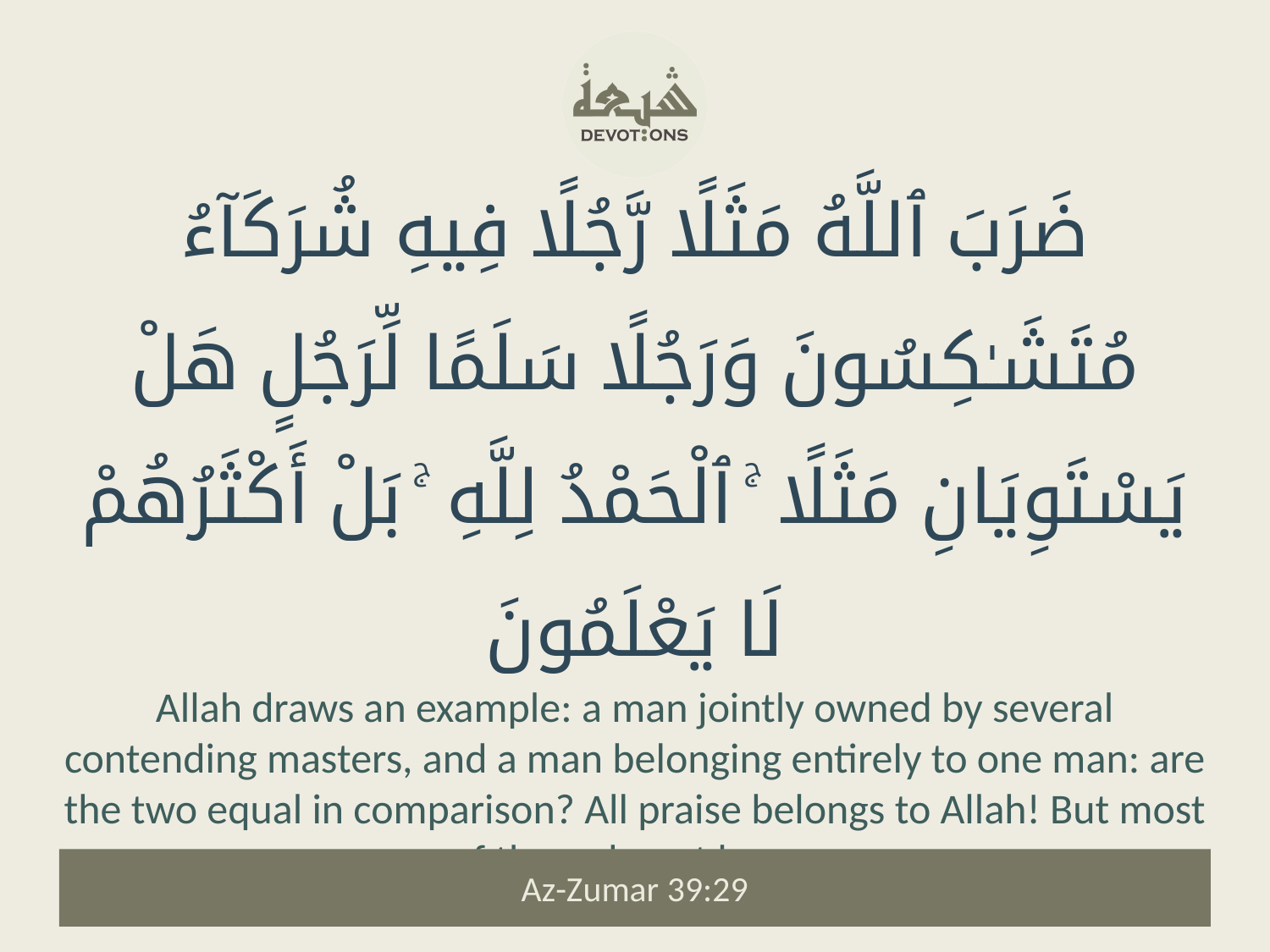

ضَرَبَ ٱللَّهُ مَثَلًا رَّجُلًا فِيهِ شُرَكَآءُ مُتَشَـٰكِسُونَ وَرَجُلًا سَلَمًا لِّرَجُلٍ هَلْ يَسْتَوِيَانِ مَثَلًا ۚ ٱلْحَمْدُ لِلَّهِ ۚ بَلْ أَكْثَرُهُمْ لَا يَعْلَمُونَ
Allah draws an example: a man jointly owned by several contending masters, and a man belonging entirely to one man: are the two equal in comparison? All praise belongs to Allah! But most of them do not know.
Az-Zumar 39:29